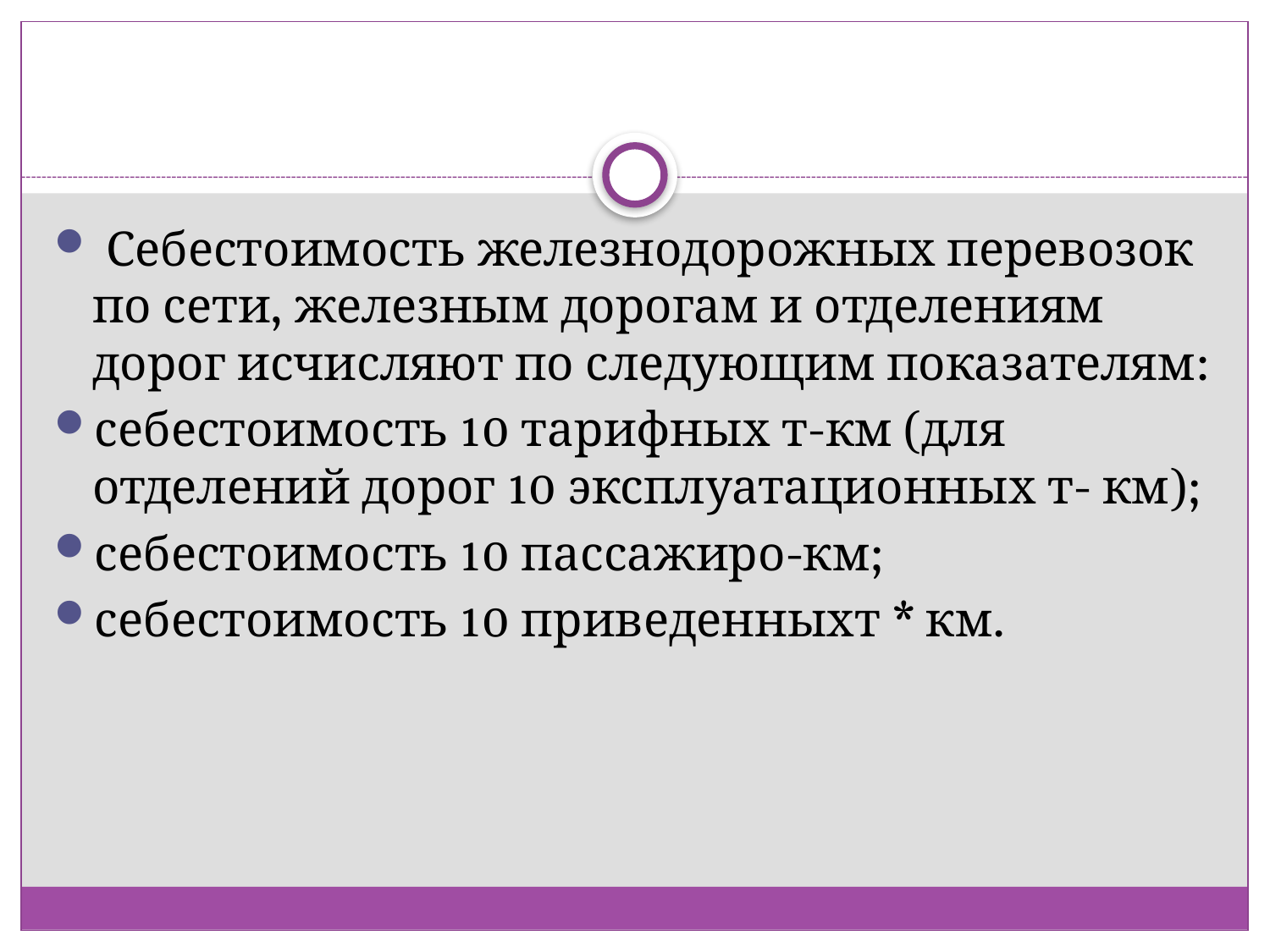

#
 Себестоимость железнодорожных перевозок по сети, железным дорогам и отделениям дорог исчисляют по следующим показателям:
себестоимость 10 тарифных т-км (для отделений дорог 10 эксплуатационных т- км);
себестоимость 10 пассажиро-км;
себестоимость 10 приведенныхт * км.